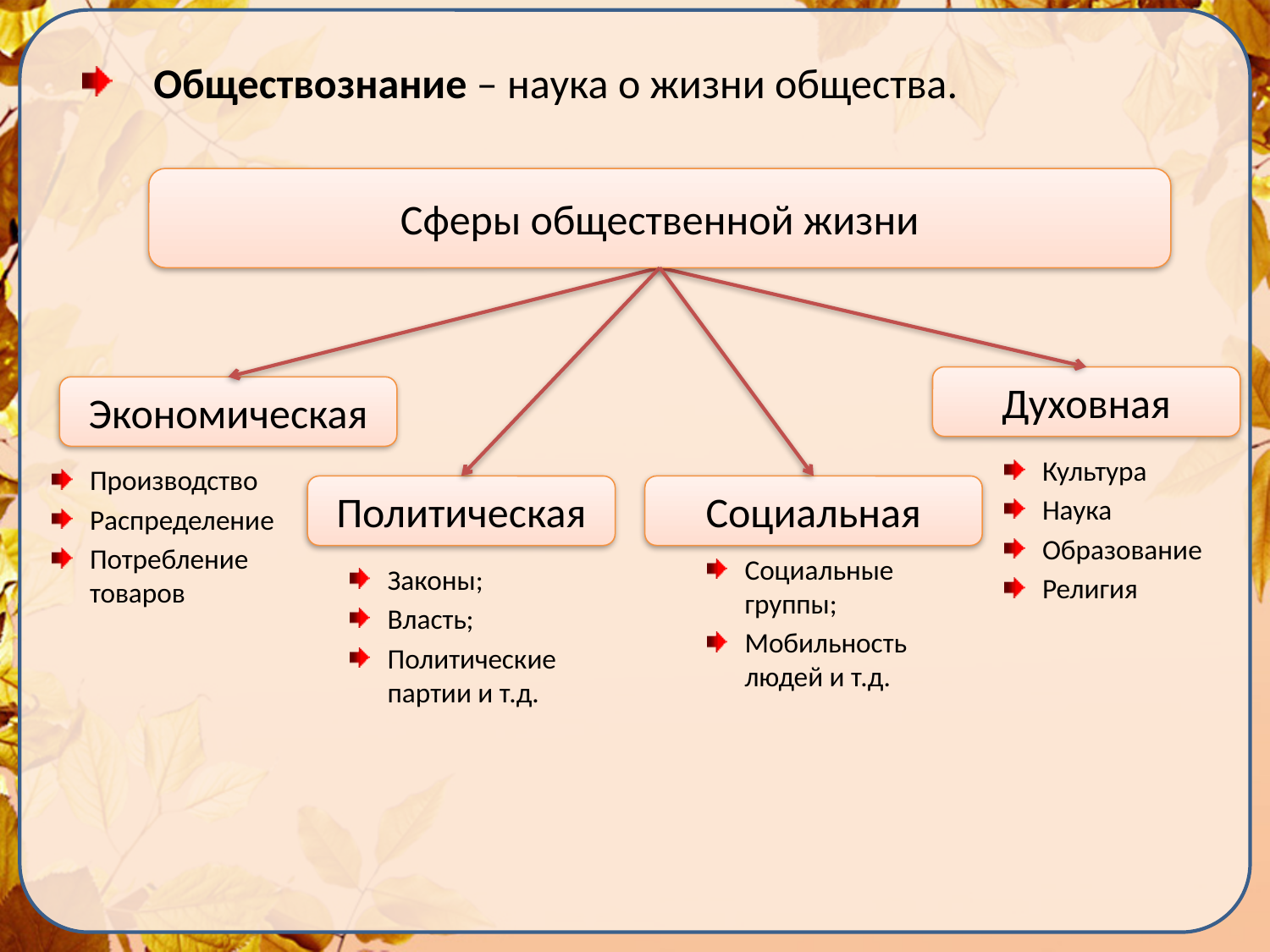

Обществознание – наука о жизни общества.
Сферы общественной жизни
Духовная
Экономическая
Культура
Наука
Образование
Религия
Производство
Распределение
Потребление товаров
Политическая
Социальная
Социальные группы;
Мобильность людей и т.д.
Законы;
Власть;
Политические партии и т.д.